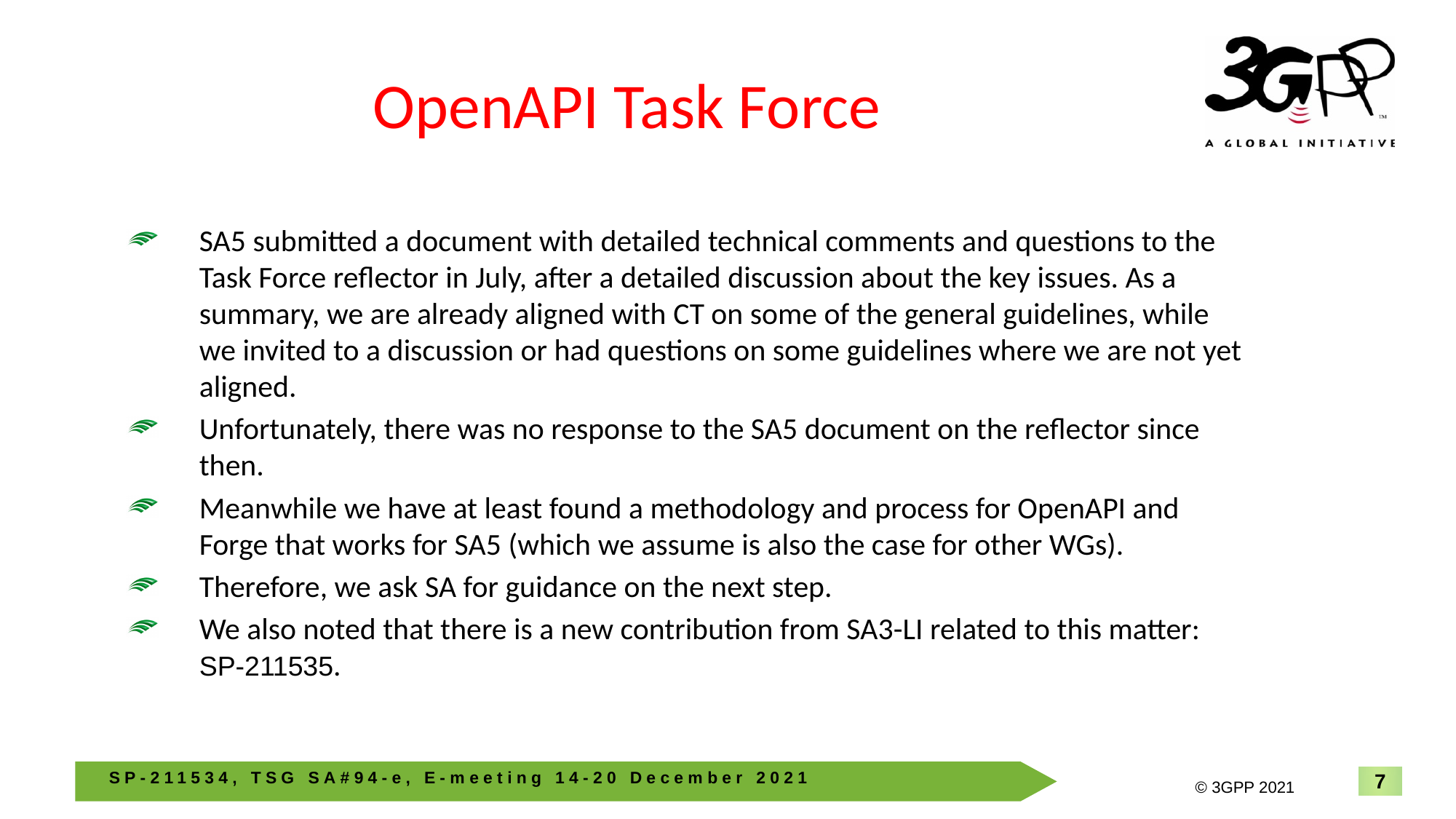

# OpenAPI Task Force
SA5 submitted a document with detailed technical comments and questions to the Task Force reflector in July, after a detailed discussion about the key issues. As a summary, we are already aligned with CT on some of the general guidelines, while we invited to a discussion or had questions on some guidelines where we are not yet aligned.
Unfortunately, there was no response to the SA5 document on the reflector since then.
Meanwhile we have at least found a methodology and process for OpenAPI and Forge that works for SA5 (which we assume is also the case for other WGs).
Therefore, we ask SA for guidance on the next step.
We also noted that there is a new contribution from SA3-LI related to this matter: SP-211535.